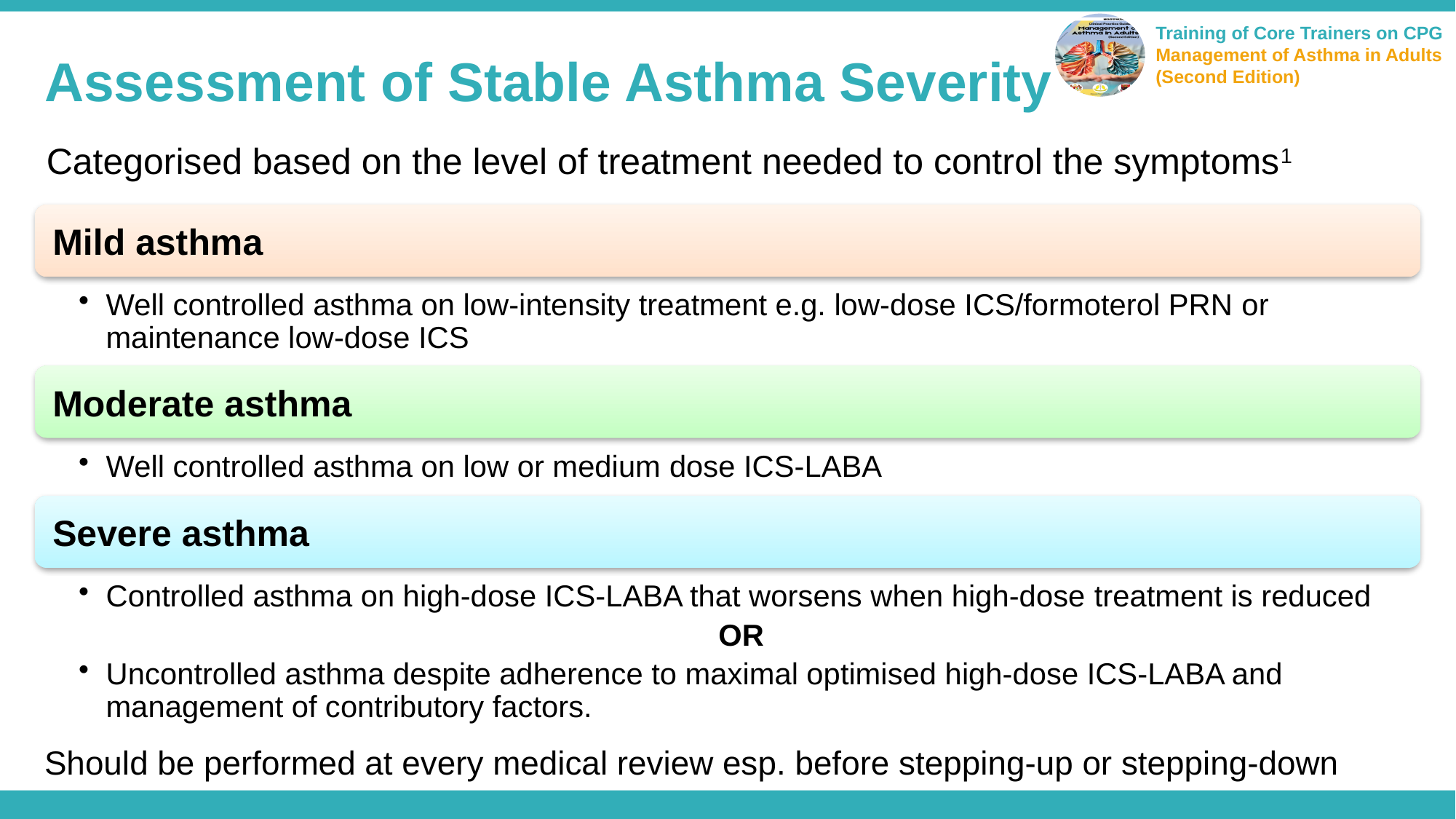

Assessment of Stable Asthma Severity
Categorised based on the level of treatment needed to control the symptoms1
Mild asthma
Well controlled asthma on low-intensity treatment e.g. low-dose ICS/formoterol PRN or maintenance low-dose ICS
Moderate asthma
Well controlled asthma on low or medium dose ICS-LABA
Severe asthma
Controlled asthma on high-dose ICS-LABA that worsens when high-dose treatment is reduced
OR
Uncontrolled asthma despite adherence to maximal optimised high-dose ICS-LABA and management of contributory factors.
Should be performed at every medical review esp. before stepping-up or stepping-down